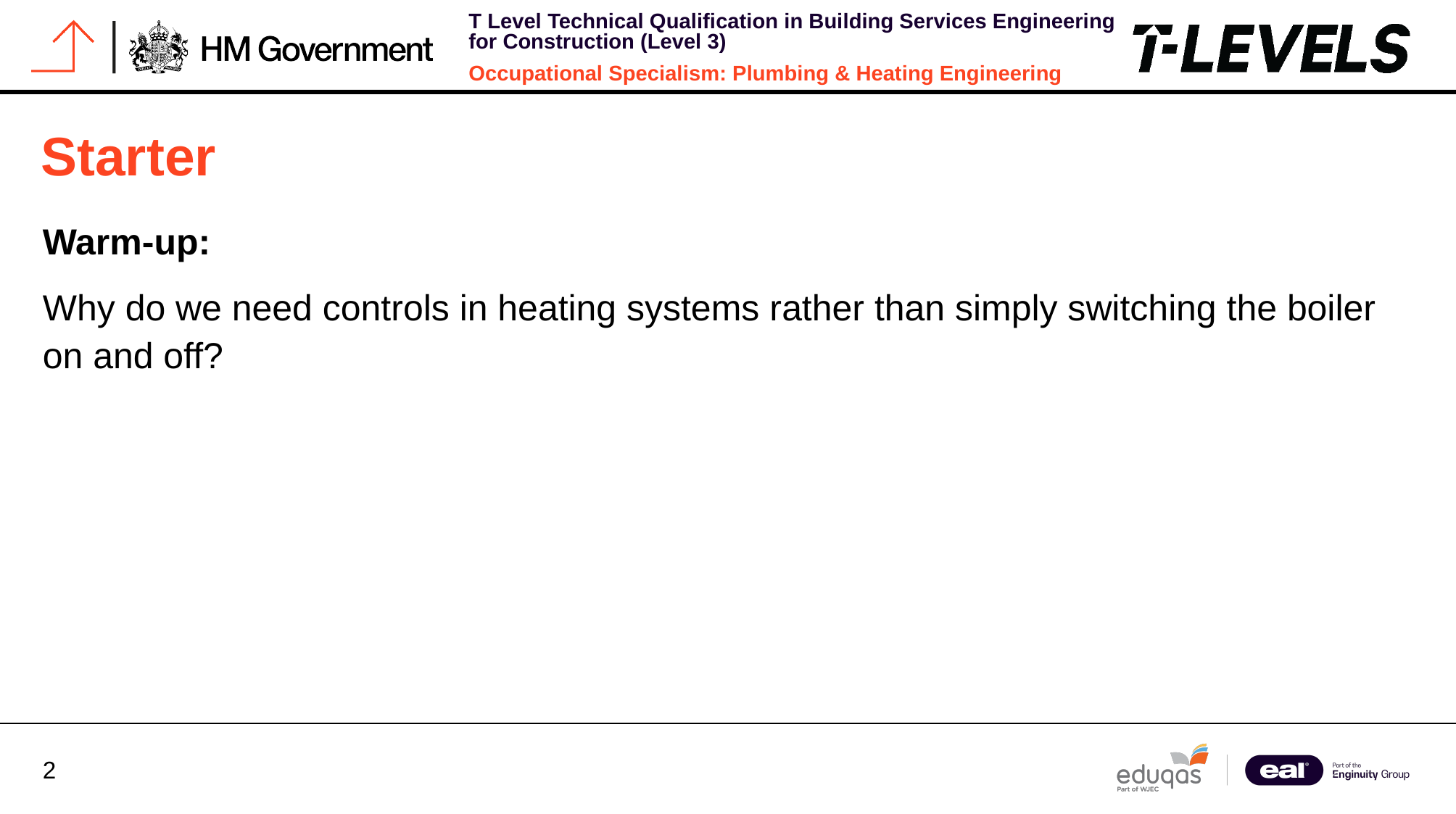

# Starter
Warm-up:
Why do we need controls in heating systems rather than simply switching the boiler on and off?